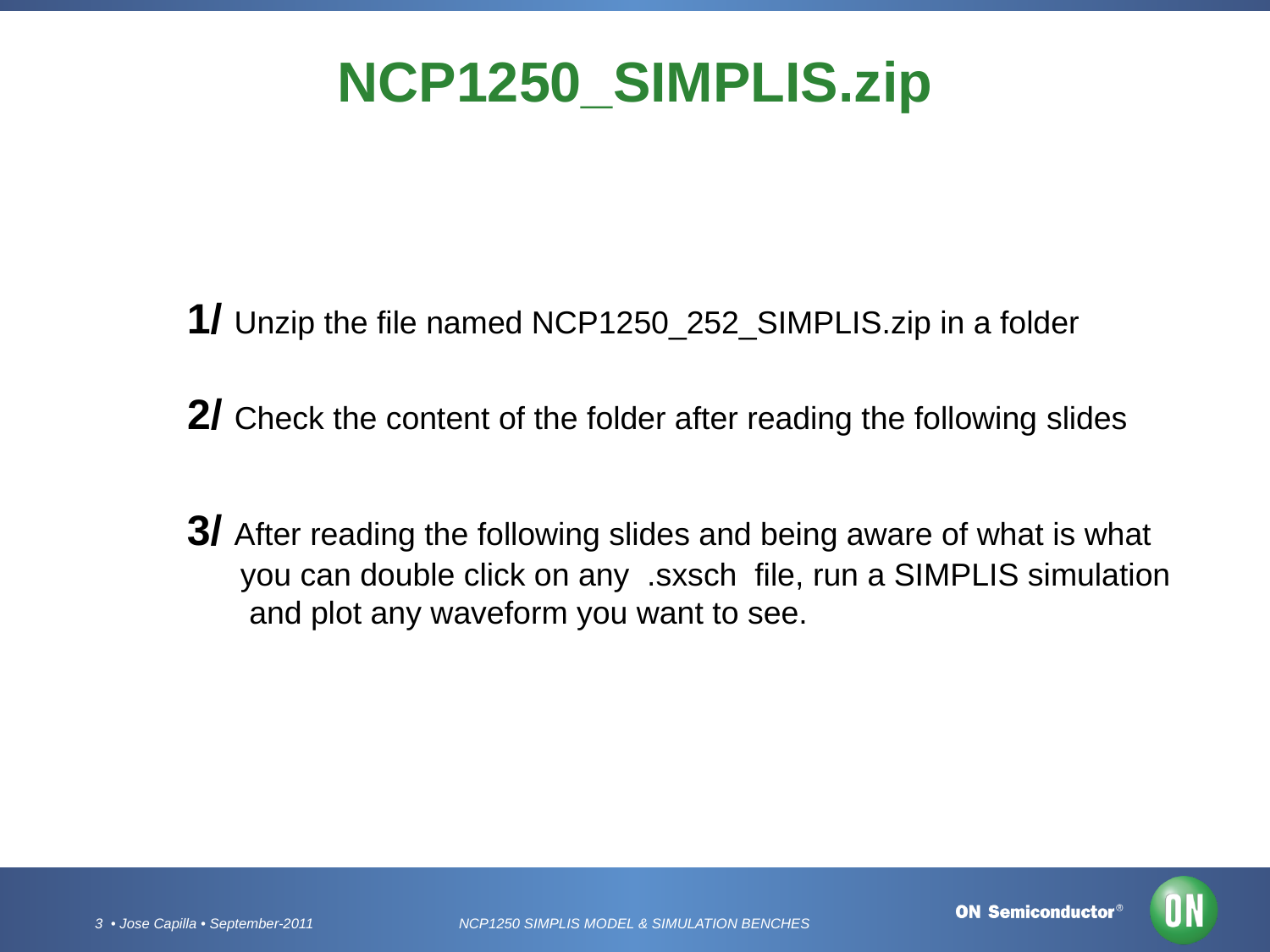

# NCP1250_SIMPLIS.zip
1/ Unzip the file named NCP1250_252_SIMPLIS.zip in a folder
2/ Check the content of the folder after reading the following slides
3/ After reading the following slides and being aware of what is what
      you can double click on any  .sxsch  file, run a SIMPLIS simulation
       and plot any waveform you want to see.